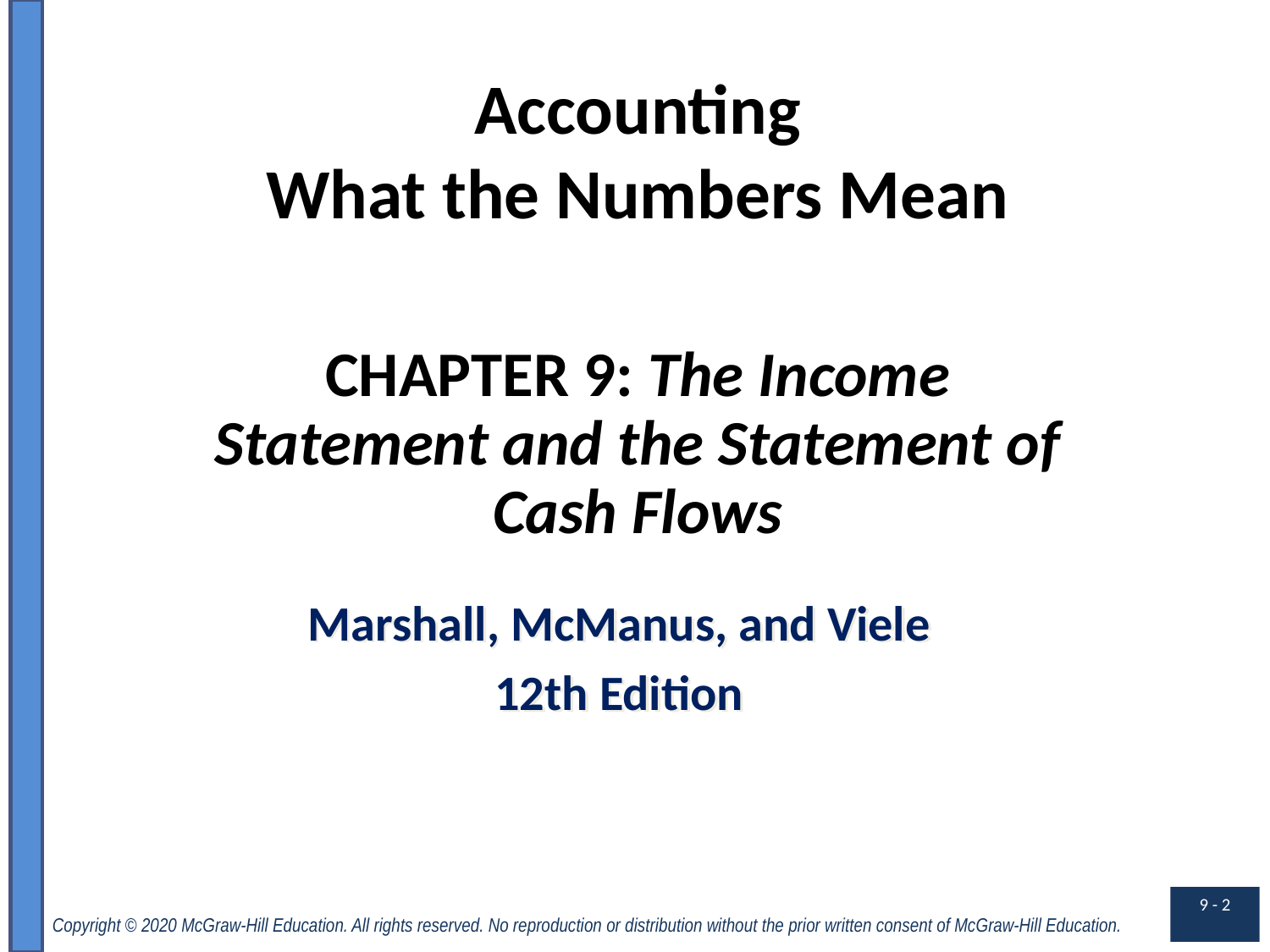

Accounting
What the Numbers Mean
CHAPTER 9: The Income Statement and the Statement of Cash Flows

Marshall, McManus, and Viele
12th Edition